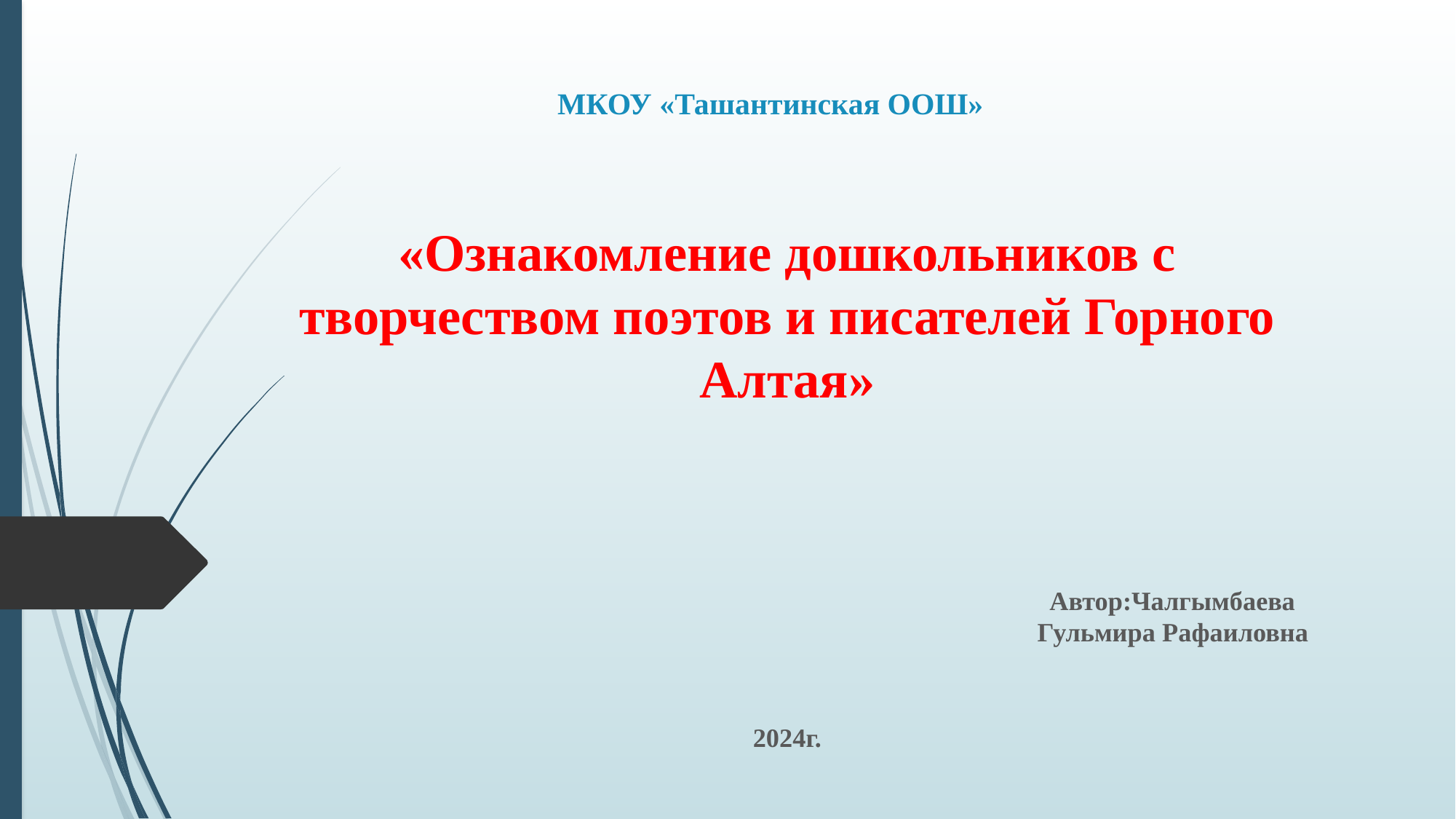

# МКОУ «Ташантинская ООШ»

«Ознакомление дошкольников с творчеством поэтов и писателей Горного Алтая»

Автор:Чалгымбаева
Гульмира Рафаиловна

2024г.